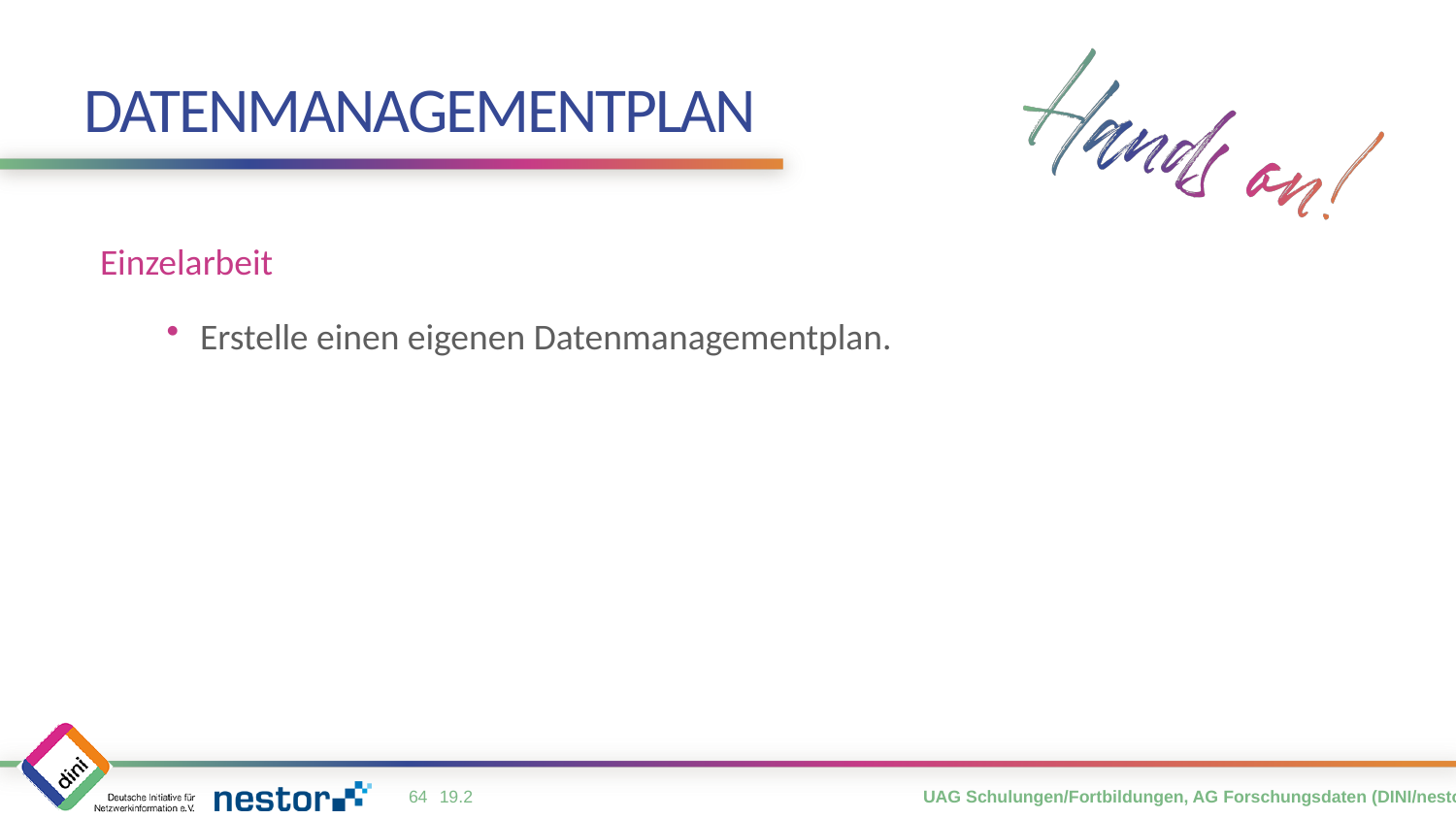

# Datenmanagementplan
Einzelarbeit
Erstelle einen eigenen Datenmanagementplan.
64
19.2